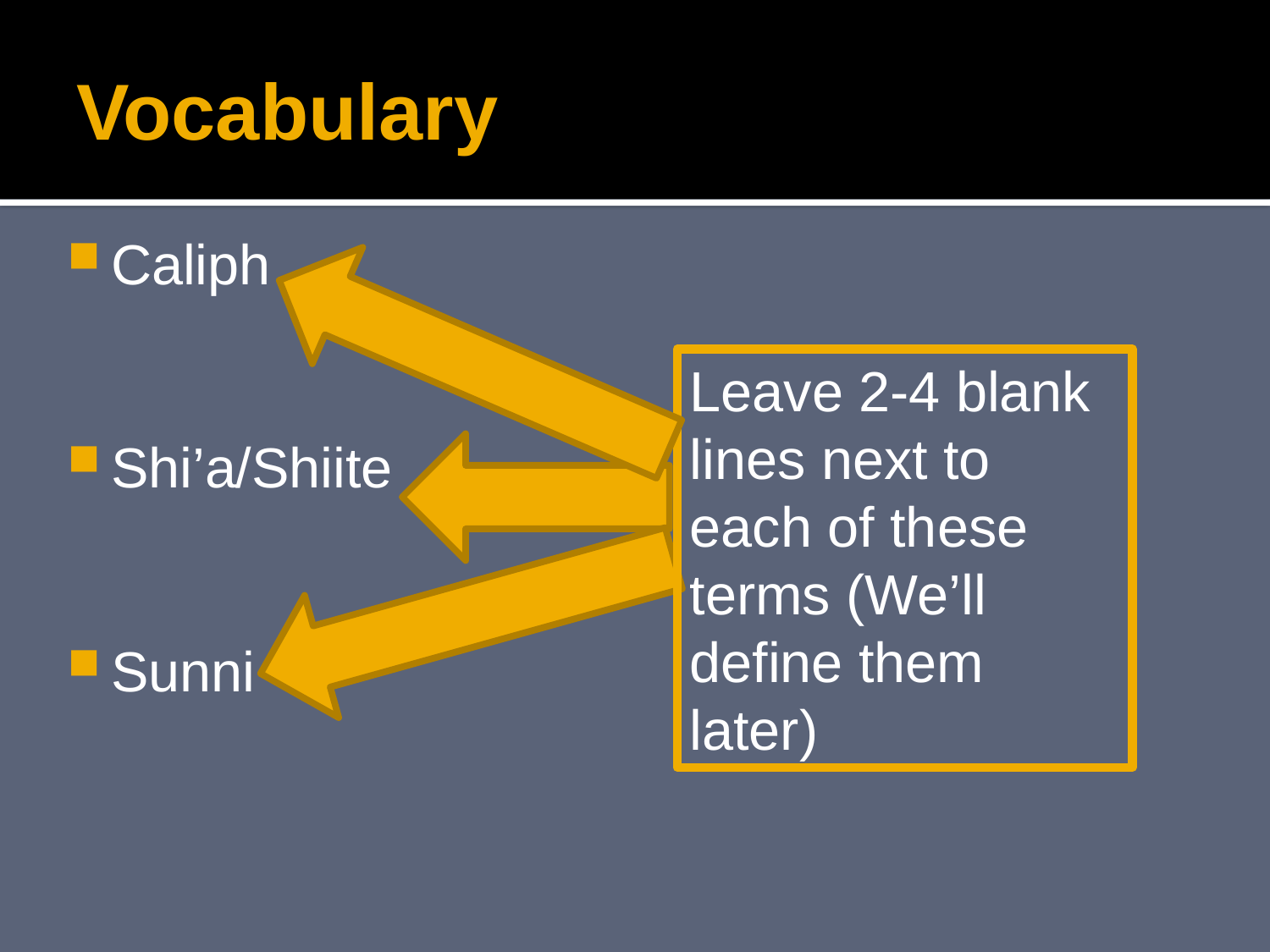

# Vocabulary

Caliph

Shi’a/Shiite

Sunni

Leave 2-4 blank lines next to each of these terms (We’ll define them later)